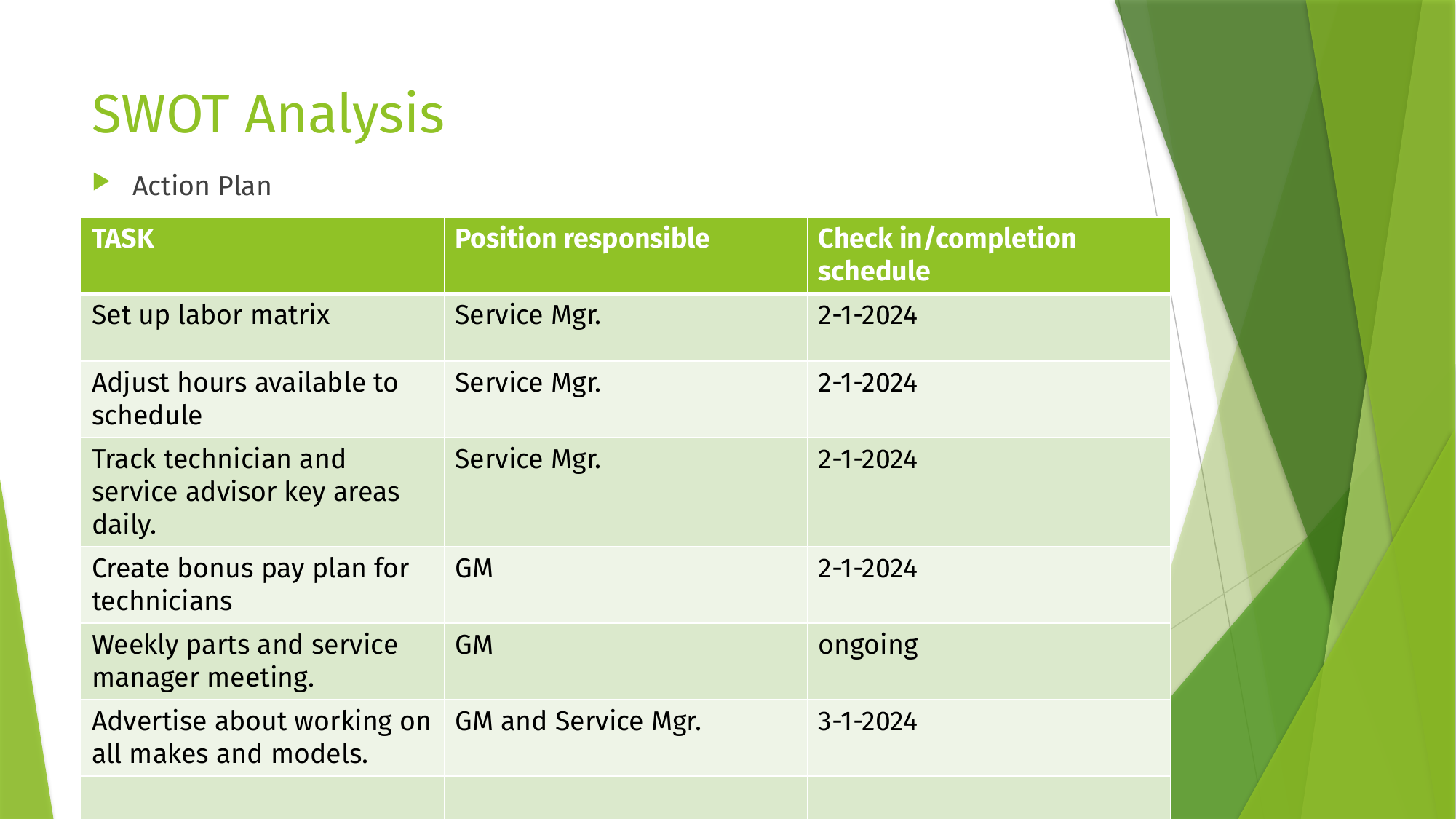

# SWOT Analysis
Action Plan

| TASK | Position responsible | Check in/completion schedule |
| --- | --- | --- |
| Set up labor matrix | Service Mgr. | 2-1-2024 |
| Adjust hours available to schedule | Service Mgr. | 2-1-2024 |
| Track technician and service advisor key areas daily. | Service Mgr. | 2-1-2024 |
| Create bonus pay plan for technicians | GM | 2-1-2024 |
| Weekly parts and service manager meeting. | GM | ongoing |
| Advertise about working on all makes and models. | GM and Service Mgr. | 3-1-2024 |
|  |  |  |